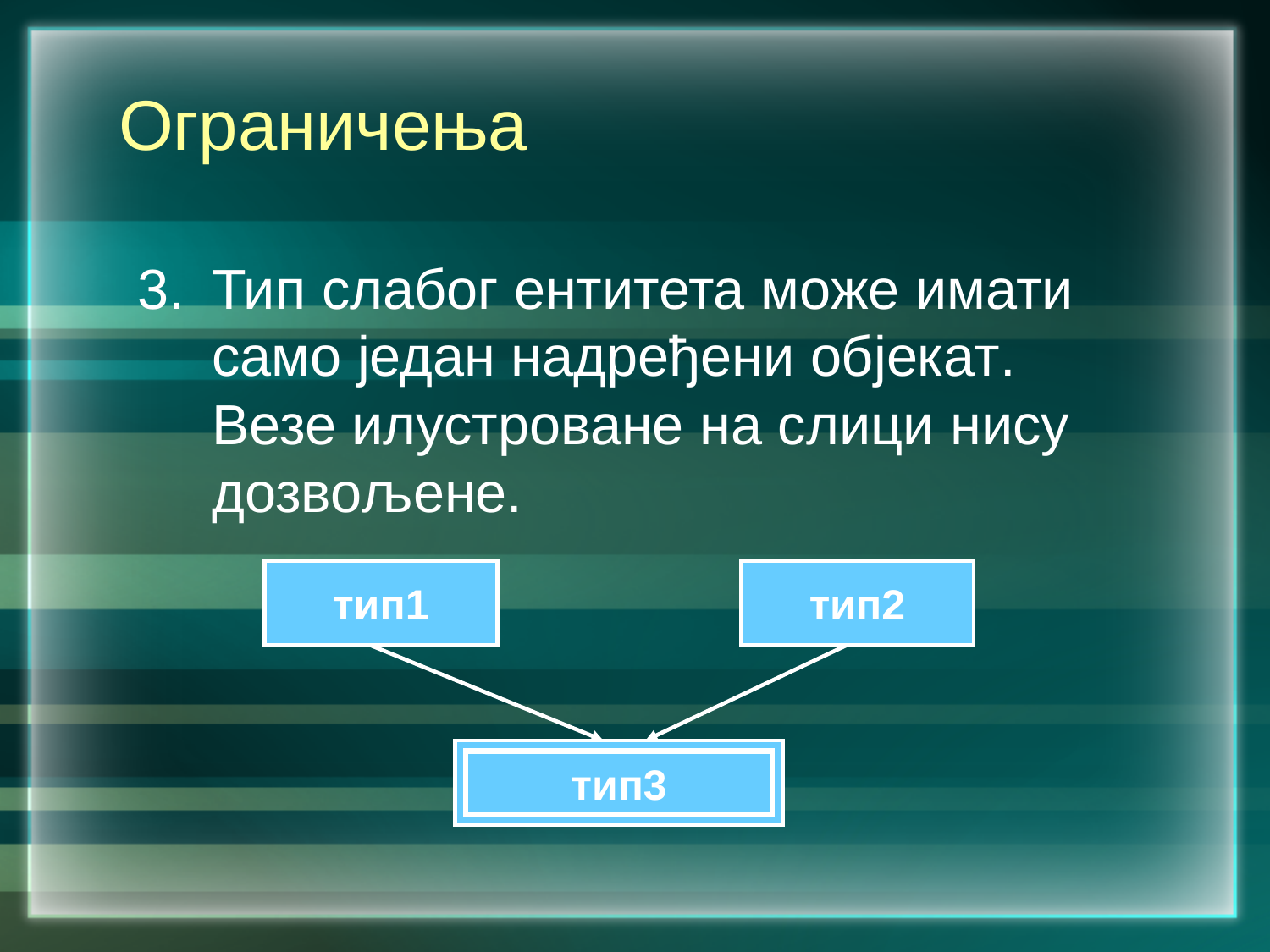

Ограничења
Тип слабог ентитета може имати само један надређени објекат. Везе илустроване на слици нису дозвољене.
тип1
тип2

тип3